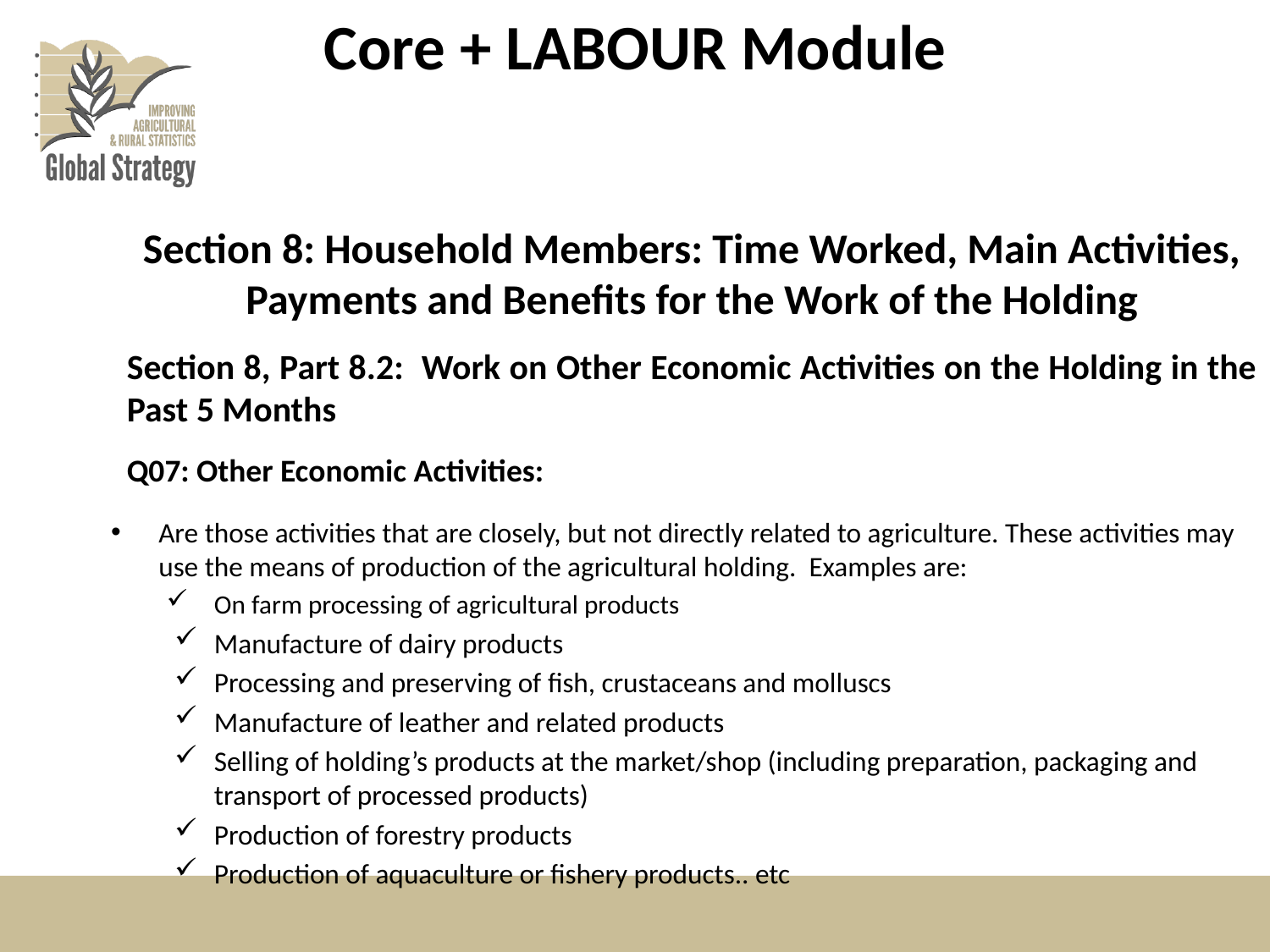

# Core + LABOUR Module

Section 8: Household Members: Time Worked, Main Activities, Payments and Benefits for the Work of the Holding
Section 8, Part 8.2:  Work on Other Economic Activities on the Holding in the Past 5 Months
Q07: Other Economic Activities:
Are those activities that are closely, but not directly related to agriculture. These activities may use the means of production of the agricultural holding.  Examples are:
On farm processing of agricultural products
Manufacture of dairy products
Processing and preserving of fish, crustaceans and molluscs
Manufacture of leather and related products
Selling of holding’s products at the market/shop (including preparation, packaging and transport of processed products)
Production of forestry products
Production of aquaculture or fishery products.. etc